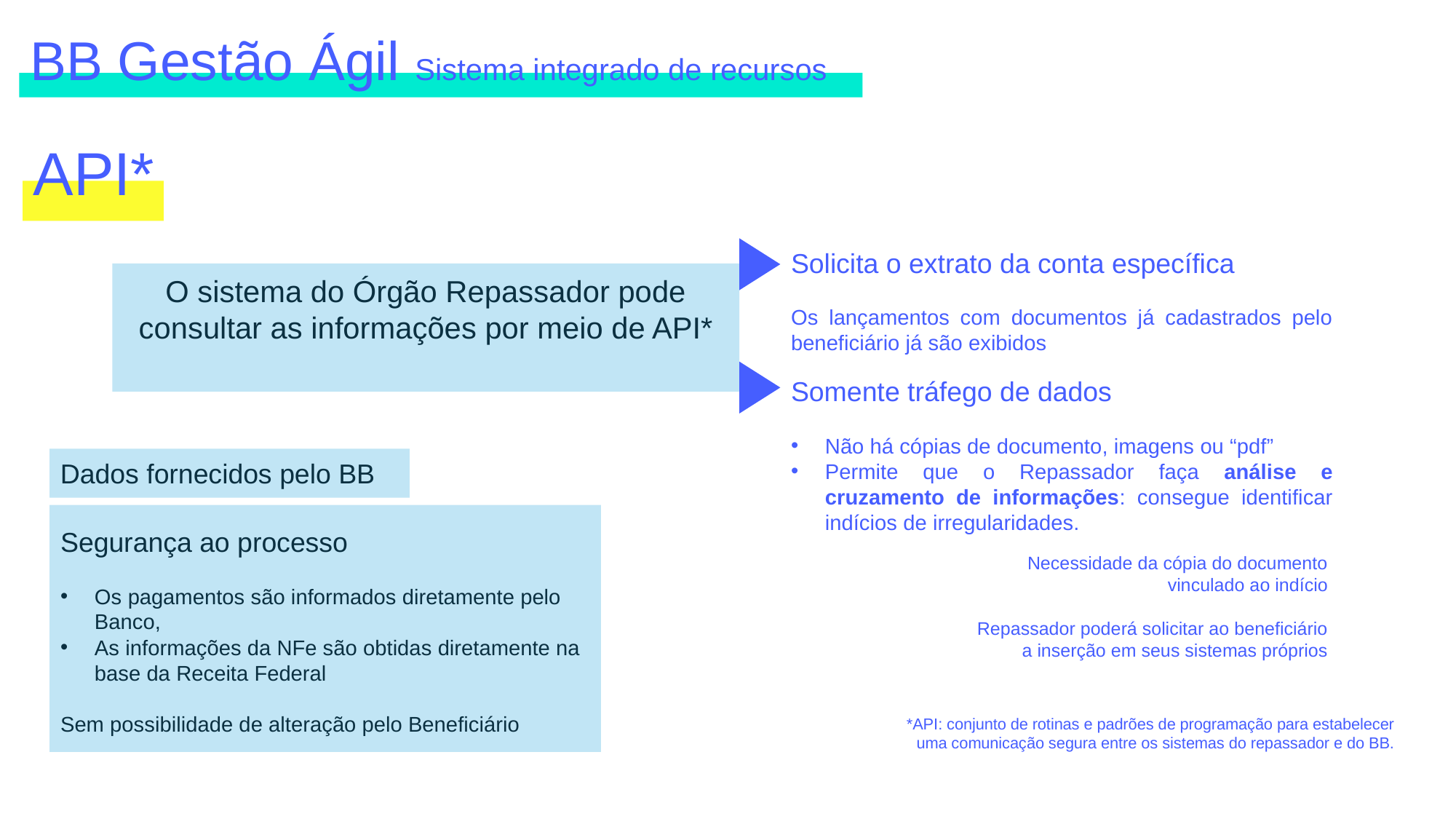

BB Gestão Ágil Sistema integrado de recursos

API*

Solicita o extrato da conta específica

Os lançamentos com documentos já cadastrados pelo beneficiário já são exibidos

O sistema do Órgão Repassador pode consultar as informações por meio de API*

Somente tráfego de dados

Não há cópias de documento, imagens ou “pdf”
Permite que o Repassador faça análise e cruzamento de informações: consegue identificar indícios de irregularidades.

Dados fornecidos pelo BB

Segurança ao processo

Os pagamentos são informados diretamente pelo Banco,
As informações da NFe são obtidas diretamente na base da Receita Federal

Sem possibilidade de alteração pelo Beneficiário
Necessidade da cópia do documento vinculado ao indício

Repassador poderá solicitar ao beneficiário a inserção em seus sistemas próprios
 *API: conjunto de rotinas e padrões de programação para estabelecer uma comunicação segura entre os sistemas do repassador e do BB.